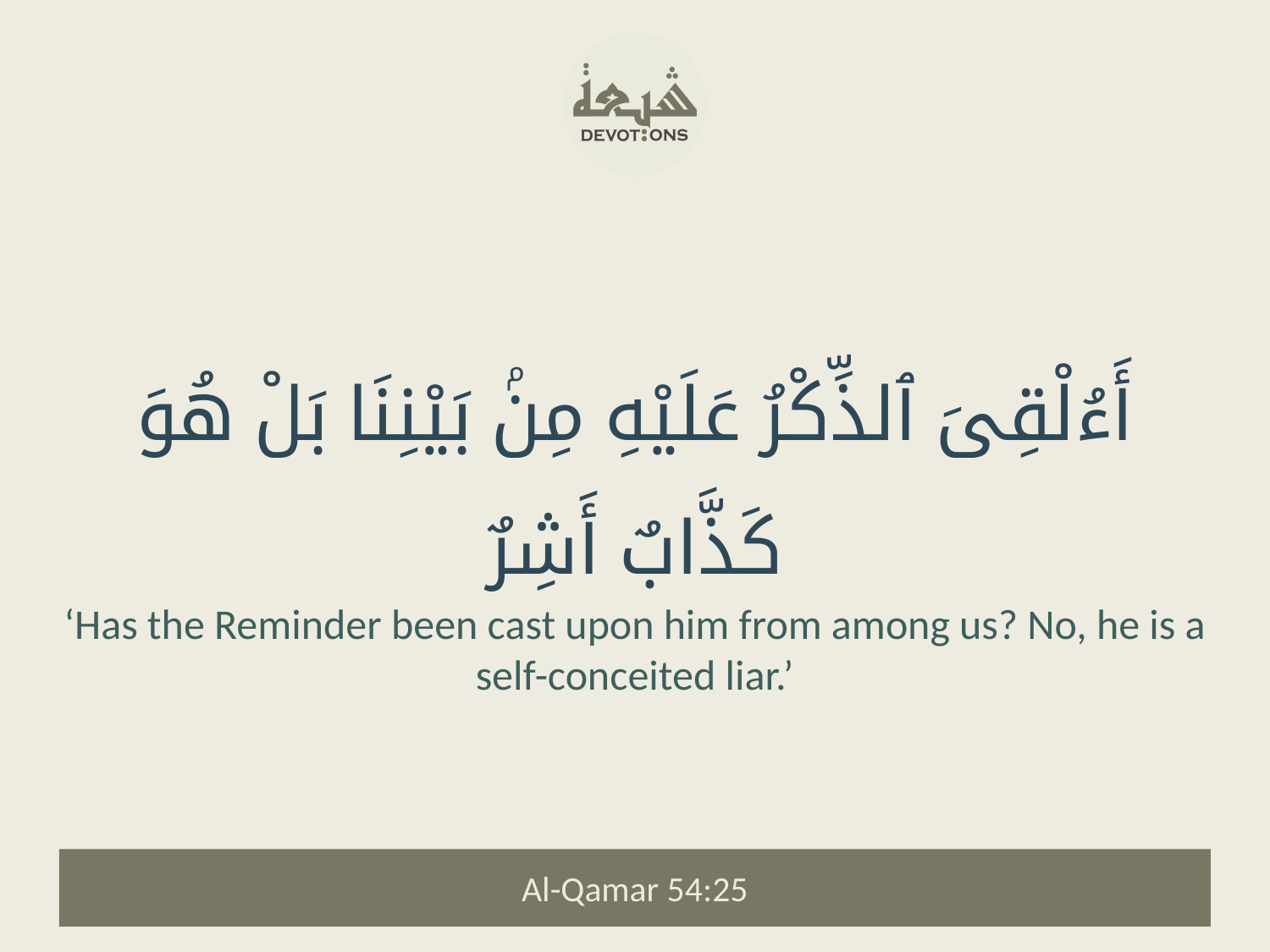

أَءُلْقِىَ ٱلذِّكْرُ عَلَيْهِ مِنۢ بَيْنِنَا بَلْ هُوَ كَذَّابٌ أَشِرٌ
‘Has the Reminder been cast upon him from among us? No, he is a self-conceited liar.’
Al-Qamar 54:25